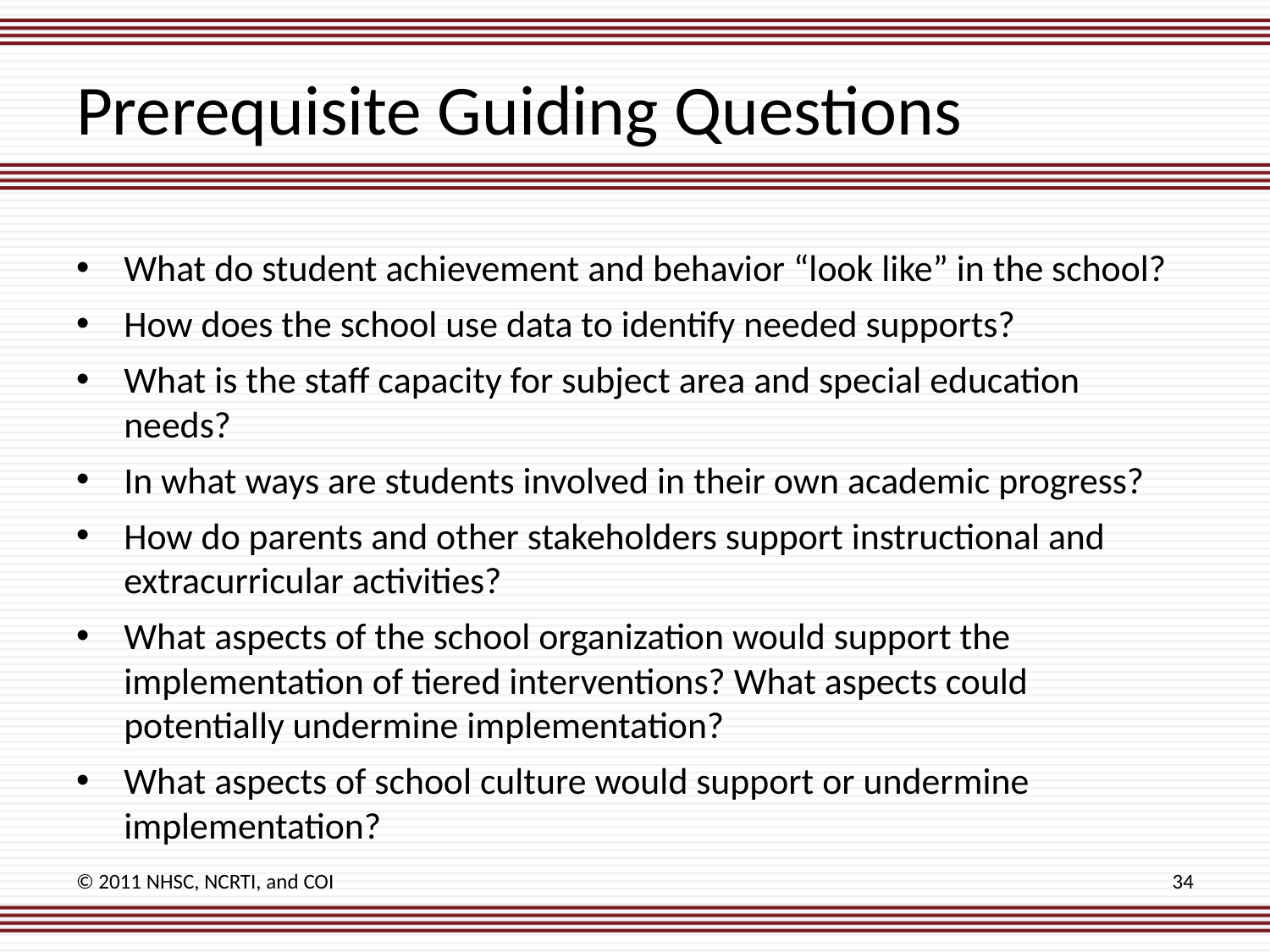

# Prerequisite Guiding Questions
What do student achievement and behavior “look like” in the school?
How does the school use data to identify needed supports?
What is the staff capacity for subject area and special education needs?
In what ways are students involved in their own academic progress?
How do parents and other stakeholders support instructional and extracurricular activities?
What aspects of the school organization would support the implementation of tiered interventions? What aspects could potentially undermine implementation?
What aspects of school culture would support or undermine implementation?
© 2011 NHSC, NCRTI, and COI
34